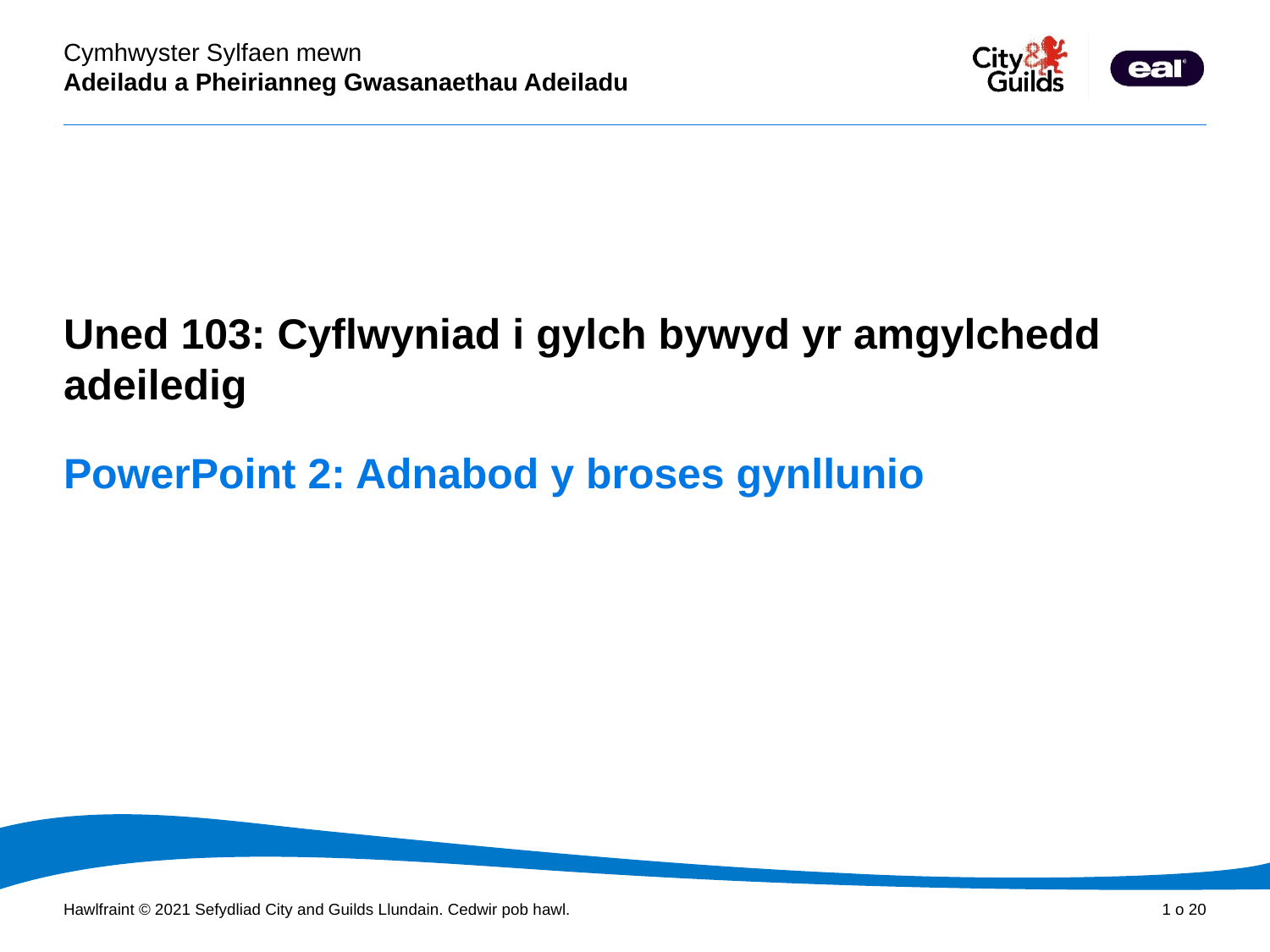

Cyflwyniad PowerPoint
Uned 103: Cyflwyniad i gylch bywyd yr amgylchedd adeiledig

# PowerPoint 2: Adnabod y broses gynllunio